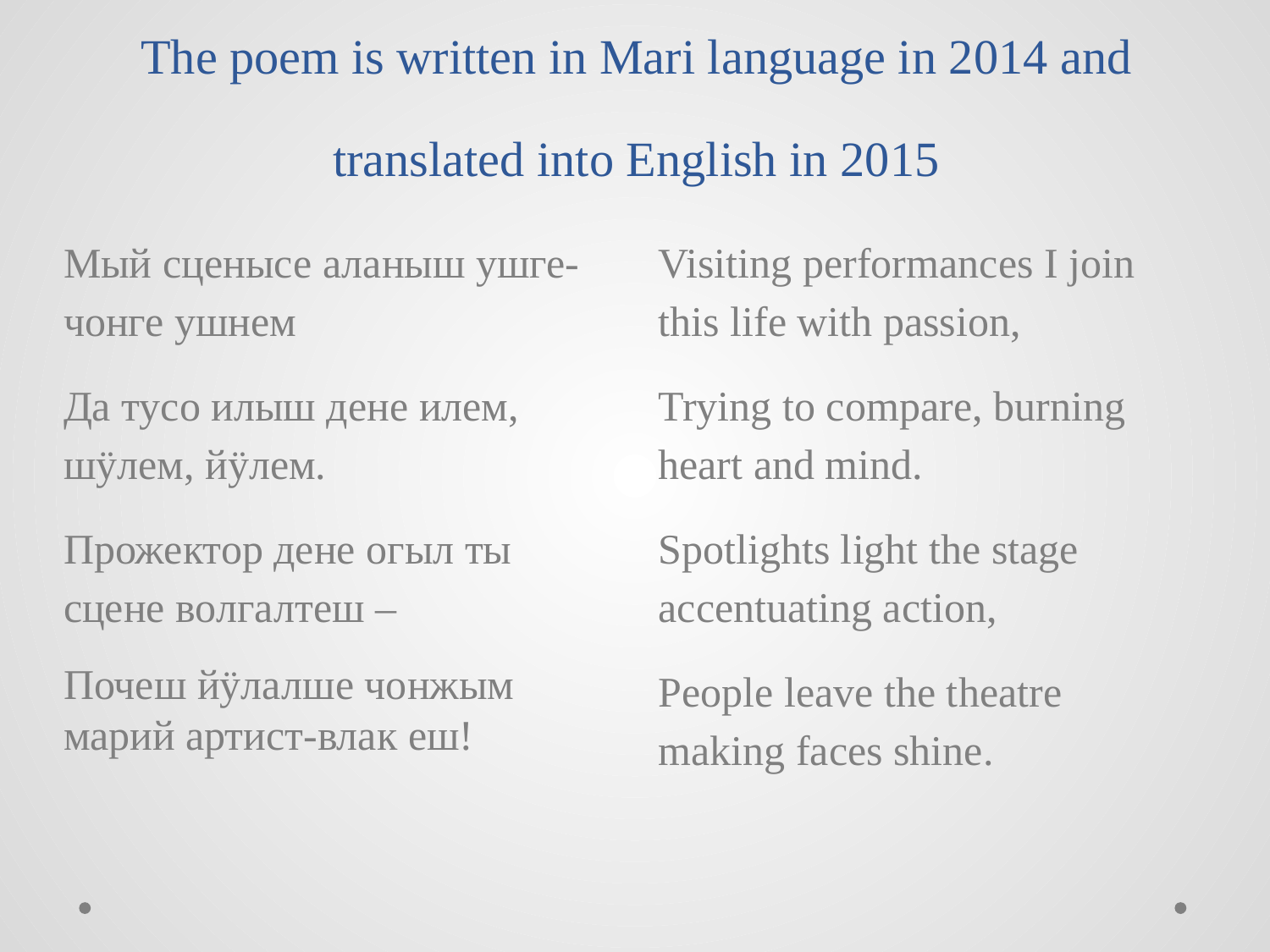

# The poem is written in Mari language in 2014 and translated into English in 2015
Мый сценысе аланыш ушге-чонге ушнем
Да тусо илыш дене илем, шӱлем, йӱлем.
Прожектор дене огыл ты сцене волгалтеш –
Почеш йӱлалше чонжым марий артист-влак еш!
Visiting performances I join this life with passion,
Trying to compare, burning heart and mind.
Spotlights light the stage accentuating action,
People leave the theatre making faces shine.